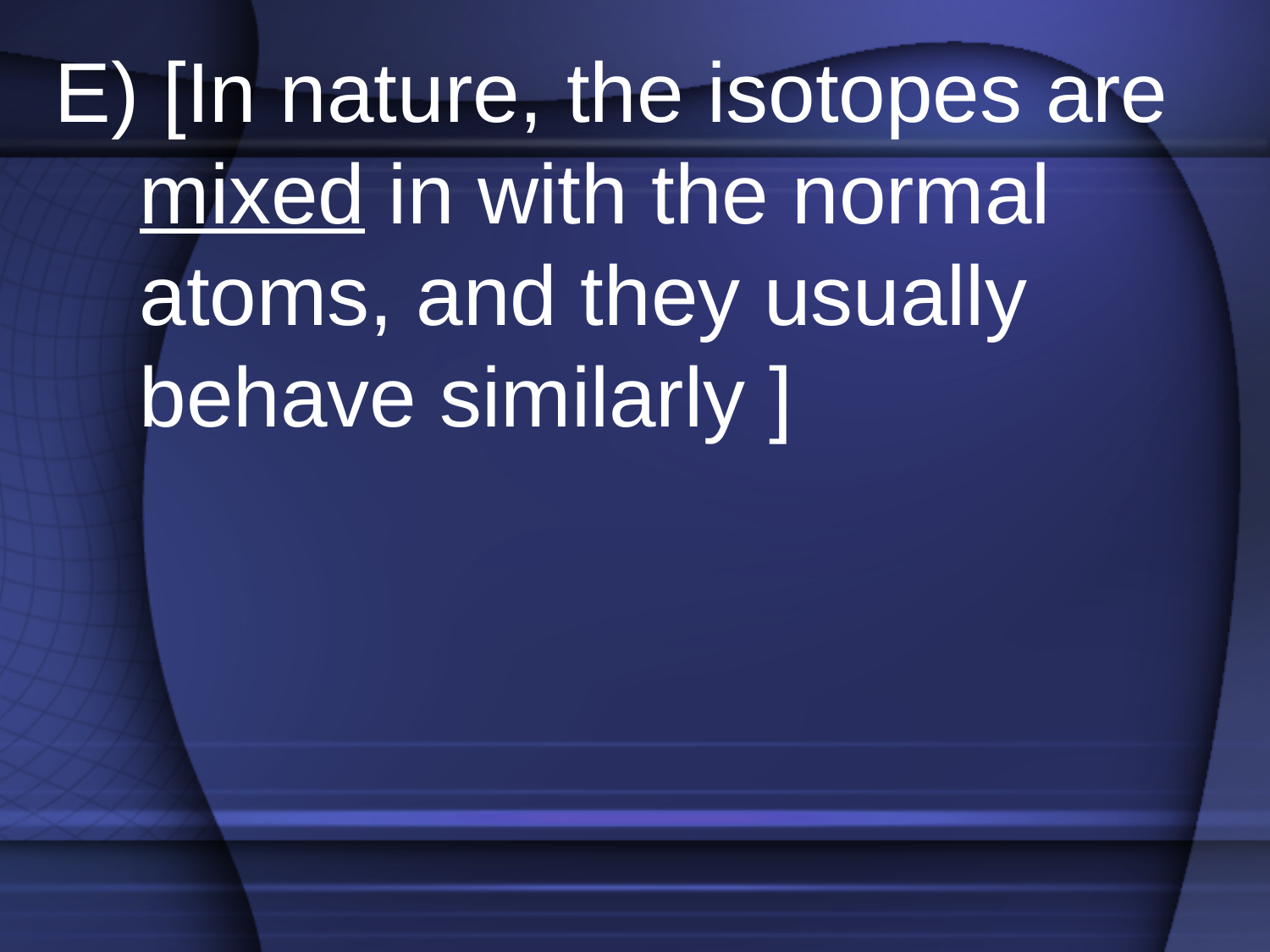

E) [In nature, the isotopes are mixed in with the normal atoms, and they usually behave similarly ]